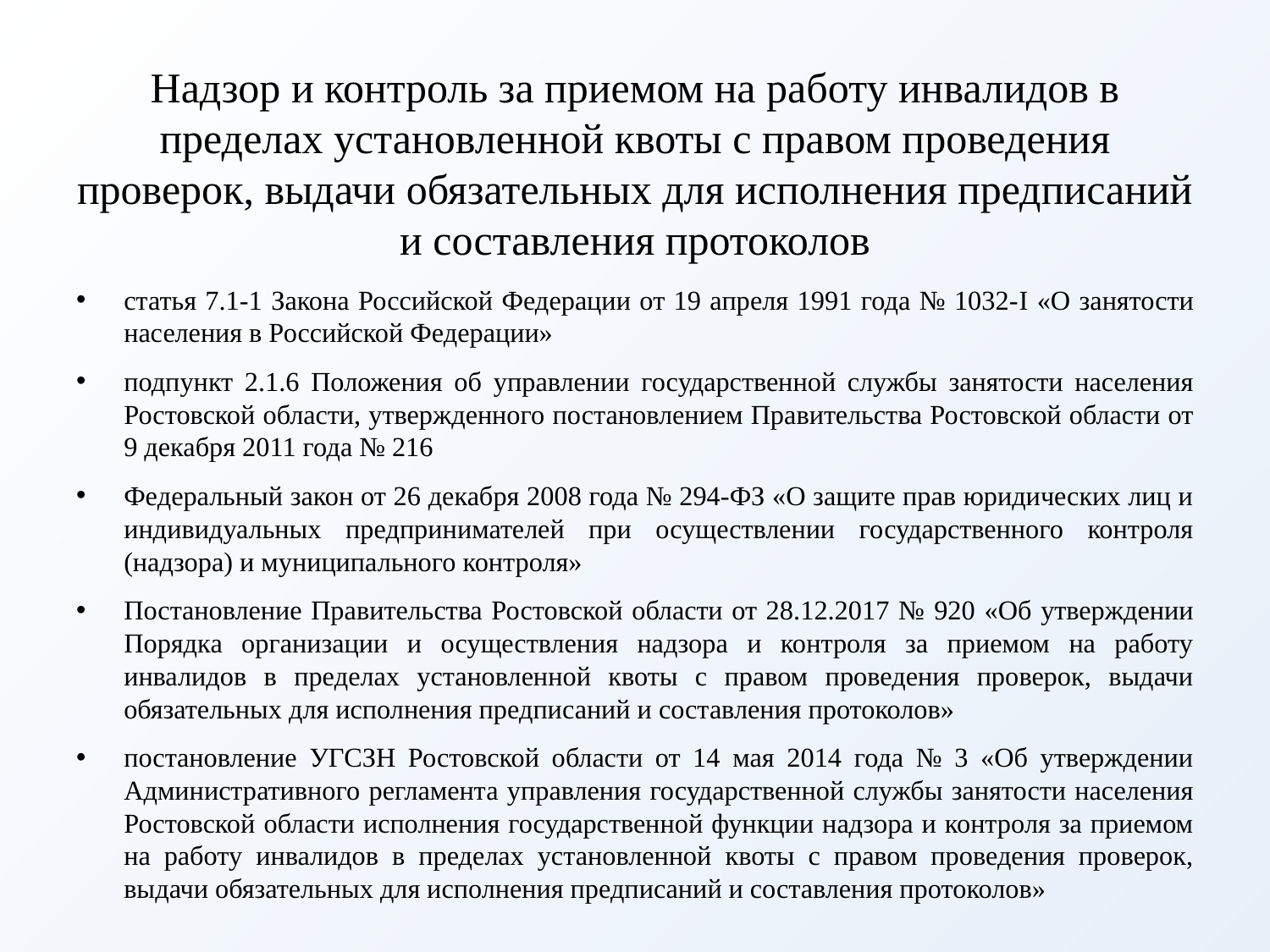

# Надзор и контроль за приемом на работу инвалидов в пределах установленной квоты с правом проведения проверок, выдачи обязательных для исполнения предписаний и составления протоколов
статья 7.1-1 Закона Российской Федерации от 19 апреля 1991 года № 1032-I «О занятости населения в Российской Федерации»
подпункт 2.1.6 Положения об управлении государственной службы занятости населения Ростовской области, утвержденного постановлением Правительства Ростовской области от 9 декабря 2011 года № 216
Федеральный закон от 26 декабря 2008 года № 294-ФЗ «О защите прав юридических лиц и индивидуальных предпринимателей при осуществлении государственного контроля (надзора) и муниципального контроля»
Постановление Правительства Ростовской области от 28.12.2017 № 920 «Об утверждении Порядка организации и осуществления надзора и контроля за приемом на работу инвалидов в пределах установленной квоты с правом проведения проверок, выдачи обязательных для исполнения предписаний и составления протоколов»
постановление УГСЗН Ростовской области от 14 мая 2014 года № 3 «Об утверждении Административного регламента управления государственной службы занятости населения Ростовской области исполнения государственной функции надзора и контроля за приемом на работу инвалидов в пределах установленной квоты с правом проведения проверок, выдачи обязательных для исполнения предписаний и составления протоколов»